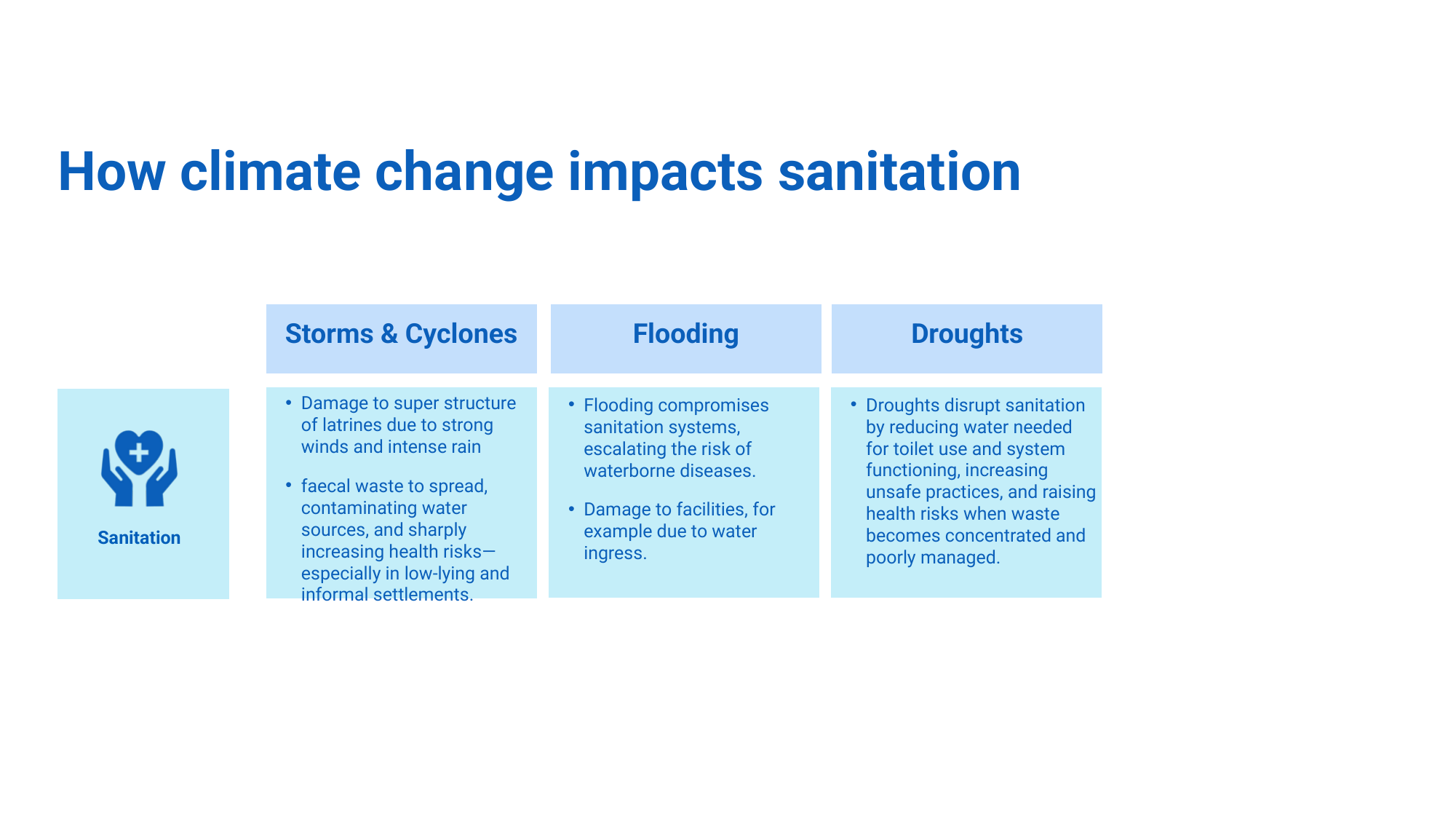

How climate change impacts sanitation

Flooding
Droughts
Storms & Cyclones

Damage to super structure of latrines due to strong winds and intense rain
faecal waste to spread, contaminating water sources, and sharply increasing health risks—especially in low-lying and informal settlements.
Flooding compromises sanitation systems, escalating the risk of waterborne diseases.
Damage to facilities, for example due to water ingress.
Droughts disrupt sanitation by reducing water needed for toilet use and system functioning, increasing unsafe practices, and raising health risks when waste becomes concentrated and poorly managed.

Sanitation

17